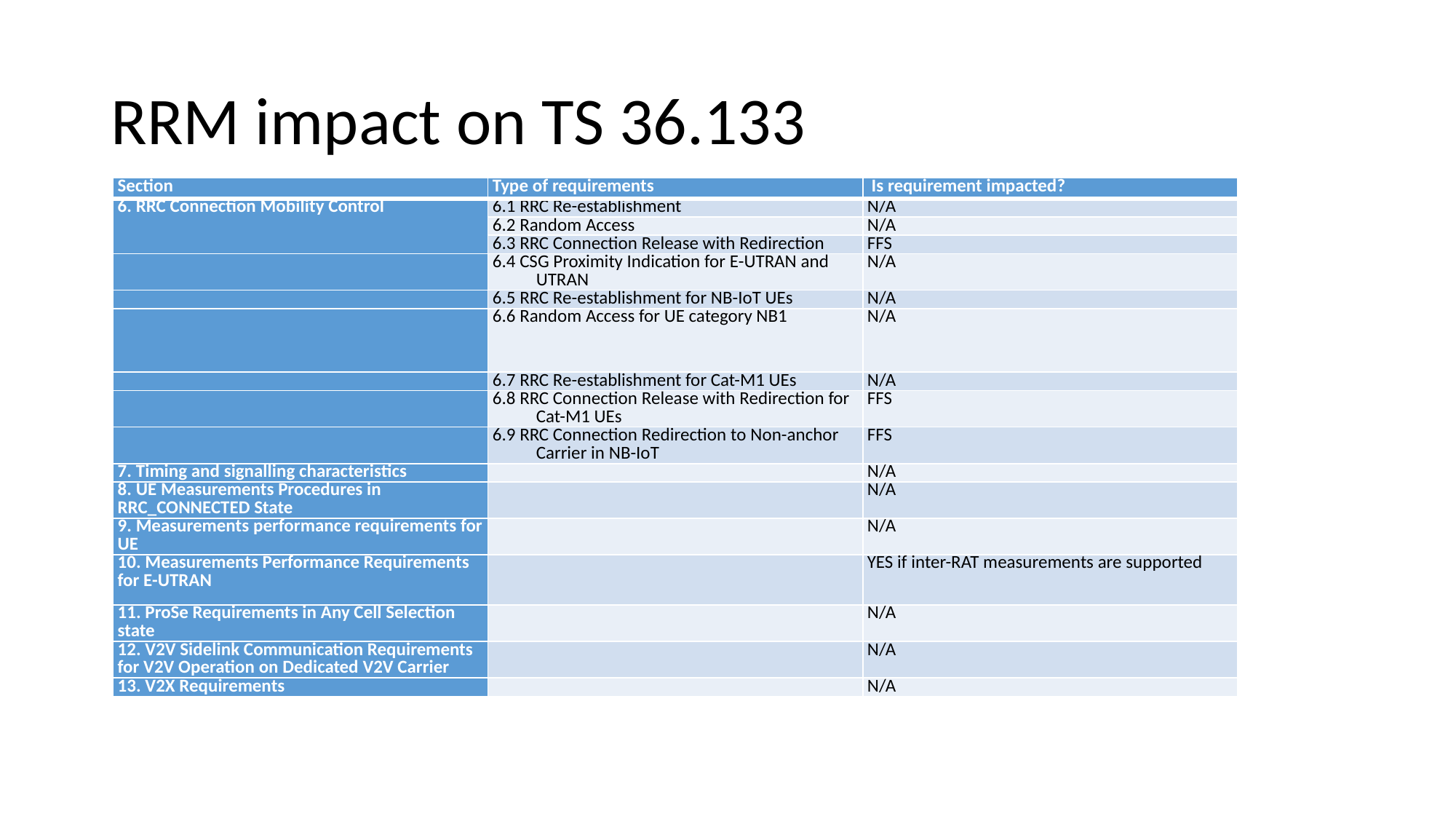

# RRM impact on TS 36.133
| Section | Type of requirements | Is requirement impacted? |
| --- | --- | --- |
| 6. RRC Connection Mobility Control | 6.1 RRC Re-establishment | N/A |
|  | 6.2 Random Access | N/A |
|  | 6.3 RRC Connection Release with Redirection | FFS |
|  | 6.4 CSG Proximity Indication for E-UTRAN and UTRAN | N/A |
|  | 6.5 RRC Re-establishment for NB-IoT UEs | N/A |
|  | 6.6 Random Access for UE category NB1 | N/A |
|  | 6.7 RRC Re-establishment for Cat-M1 UEs | N/A |
|  | 6.8 RRC Connection Release with Redirection for Cat-M1 UEs | FFS |
|  | 6.9 RRC Connection Redirection to Non-anchor Carrier in NB-IoT | FFS |
| 7. Timing and signalling characteristics |  | N/A |
| 8. UE Measurements Procedures in RRC\_CONNECTED State |  | N/A |
| 9. Measurements performance requirements for UE |  | N/A |
| 10. Measurements Performance Requirements for E-UTRAN |  | YES if inter-RAT measurements are supported |
| 11. ProSe Requirements in Any Cell Selection state |  | N/A |
| 12. V2V Sidelink Communication Requirements for V2V Operation on Dedicated V2V Carrier |  | N/A |
| 13. V2X Requirements |  | N/A |